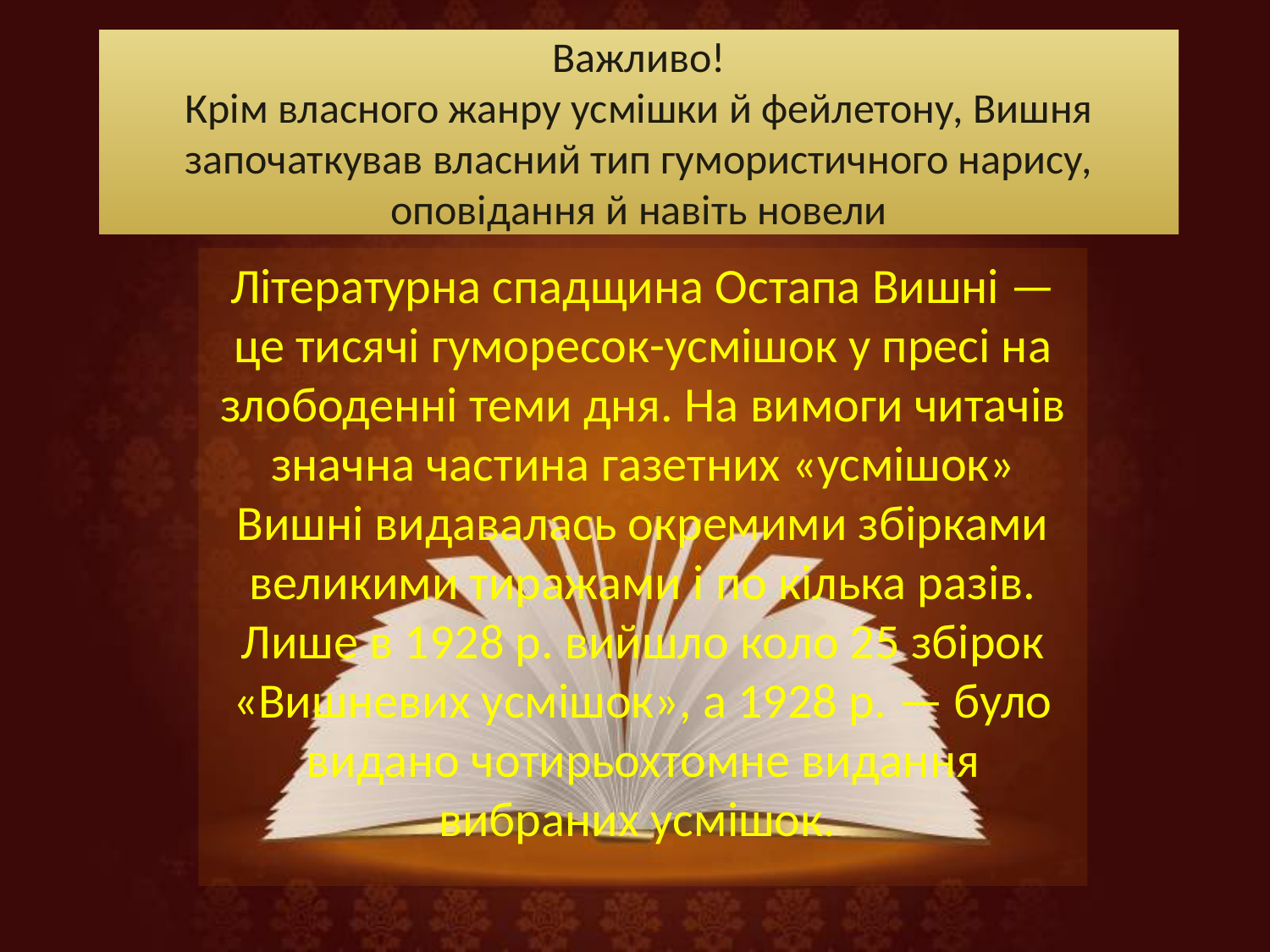

# Важливо! Крім власного жанру усмішки й фейлетону, Вишня започаткував власний тип гумористичного нарису, оповідання й навіть новели
Літературна спадщина Остапа Вишні — це тисячі гуморесок-усмішок у пресі на злободенні теми дня. На вимоги читачів значна частина газетних «усмішок» Вишні видавалась окремими збірками великими тиражами і по кілька разів. Лише в 1928 р. вийшло коло 25 збірок «Вишневих усмішок», а 1928 р. — було видано чотирьохтомне видання вибраних усмішок.